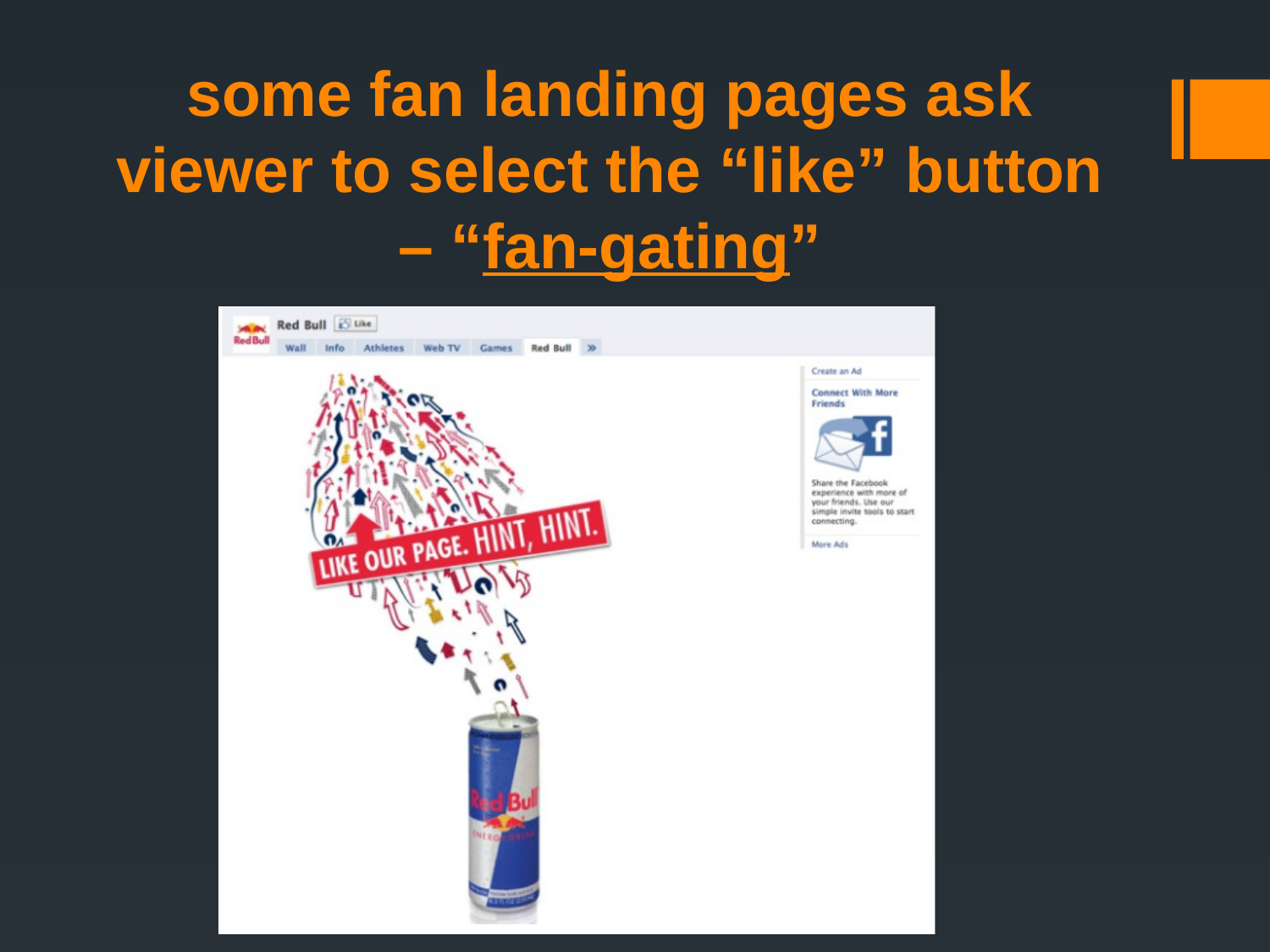

# some fan landing pages ask viewer to select the “like” button – “fan-gating”